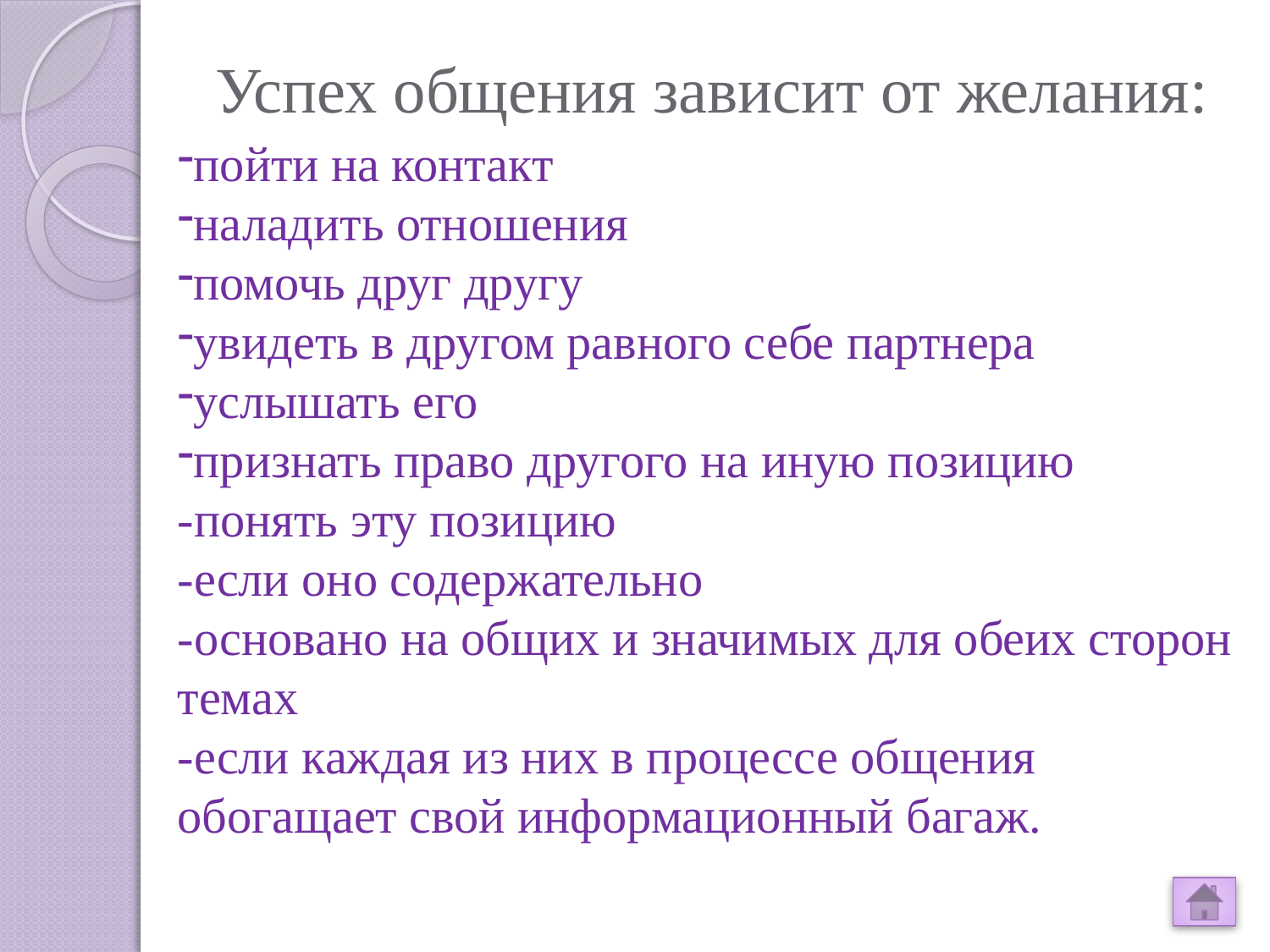

# Успех общения зависит от желания:
пойти на контакт
наладить отношения
помочь друг другу
увидеть в другом равного себе партнера
услышать его
признать право другого на иную позицию
-понять эту позицию
-если оно содержательно
-основано на общих и значимых для обеих сторон темах
-если каждая из них в процессе общения обогащает свой информационный багаж.